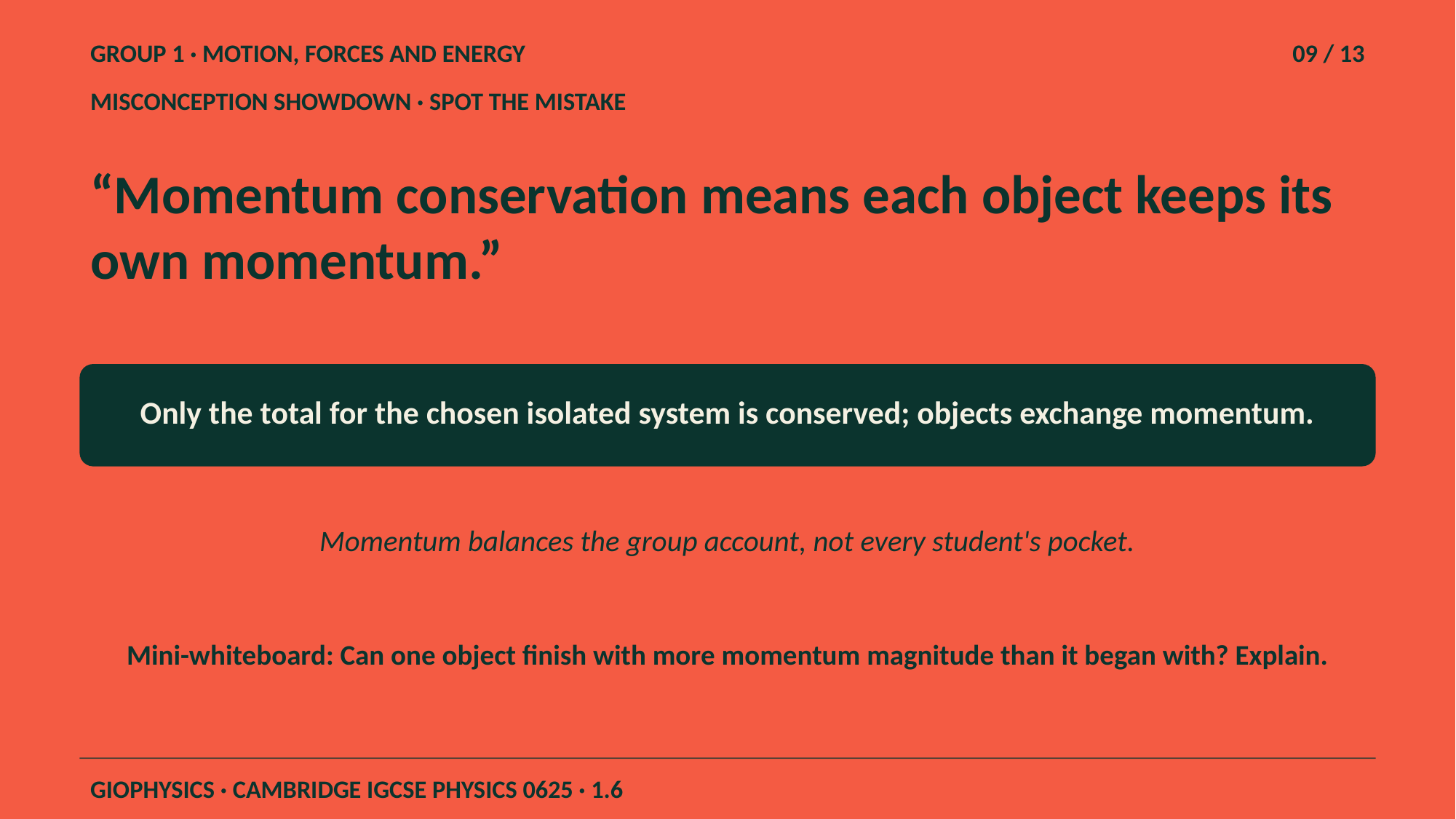

GROUP 1 · MOTION, FORCES AND ENERGY
09 / 13
MISCONCEPTION SHOWDOWN · SPOT THE MISTAKE
“Momentum conservation means each object keeps its own momentum.”

Only the total for the chosen isolated system is conserved; objects exchange momentum.
Momentum balances the group account, not every student's pocket.
Mini-whiteboard: Can one object finish with more momentum magnitude than it began with? Explain.

GIOPHYSICS · CAMBRIDGE IGCSE PHYSICS 0625 · 1.6